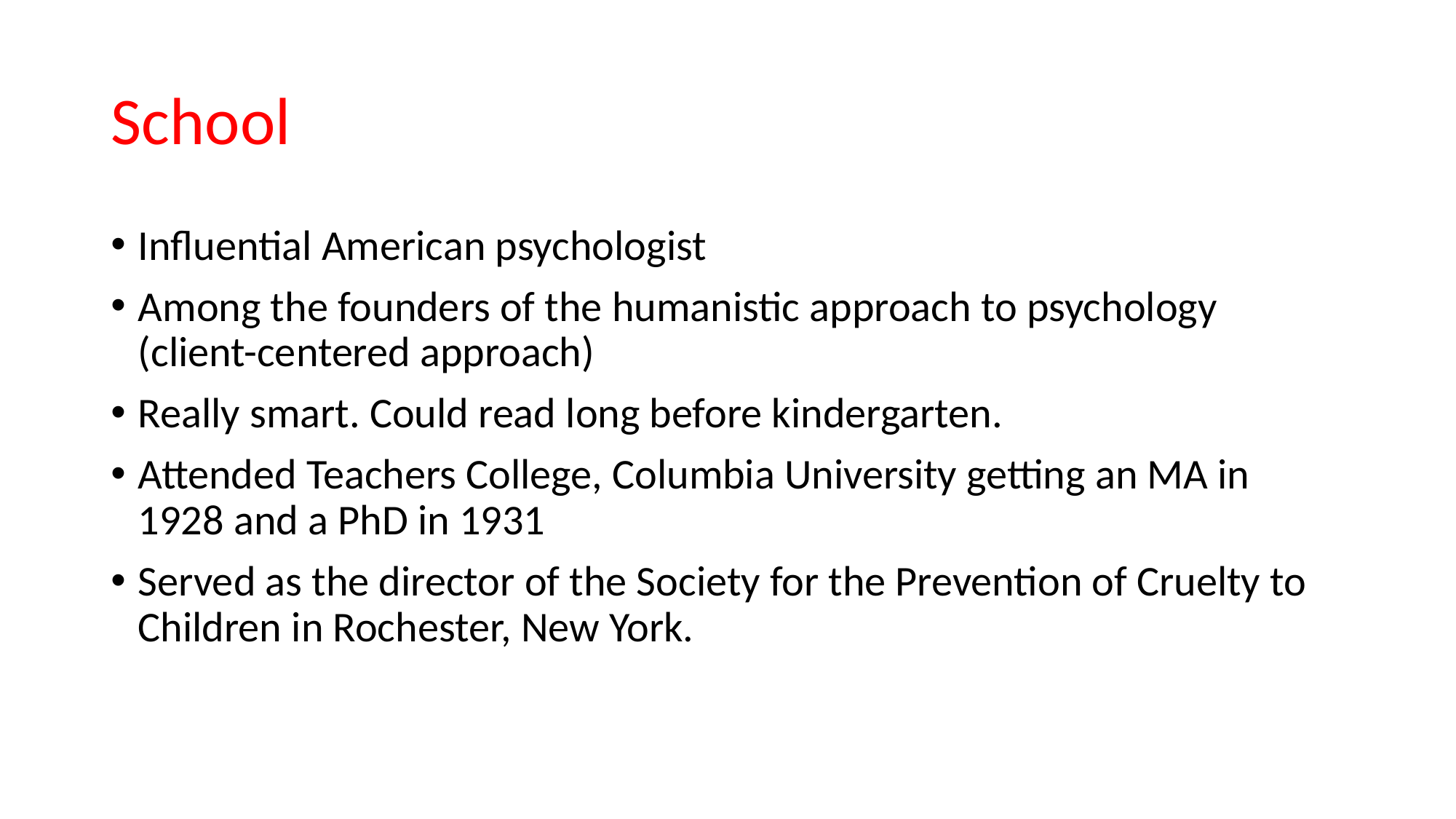

# School
Influential American psychologist
Among the founders of the humanistic approach to psychology (client-centered approach)
Really smart. Could read long before kindergarten.
Attended Teachers College, Columbia University getting an MA in 1928 and a PhD in 1931
Served as the director of the Society for the Prevention of Cruelty to Children in Rochester, New York.